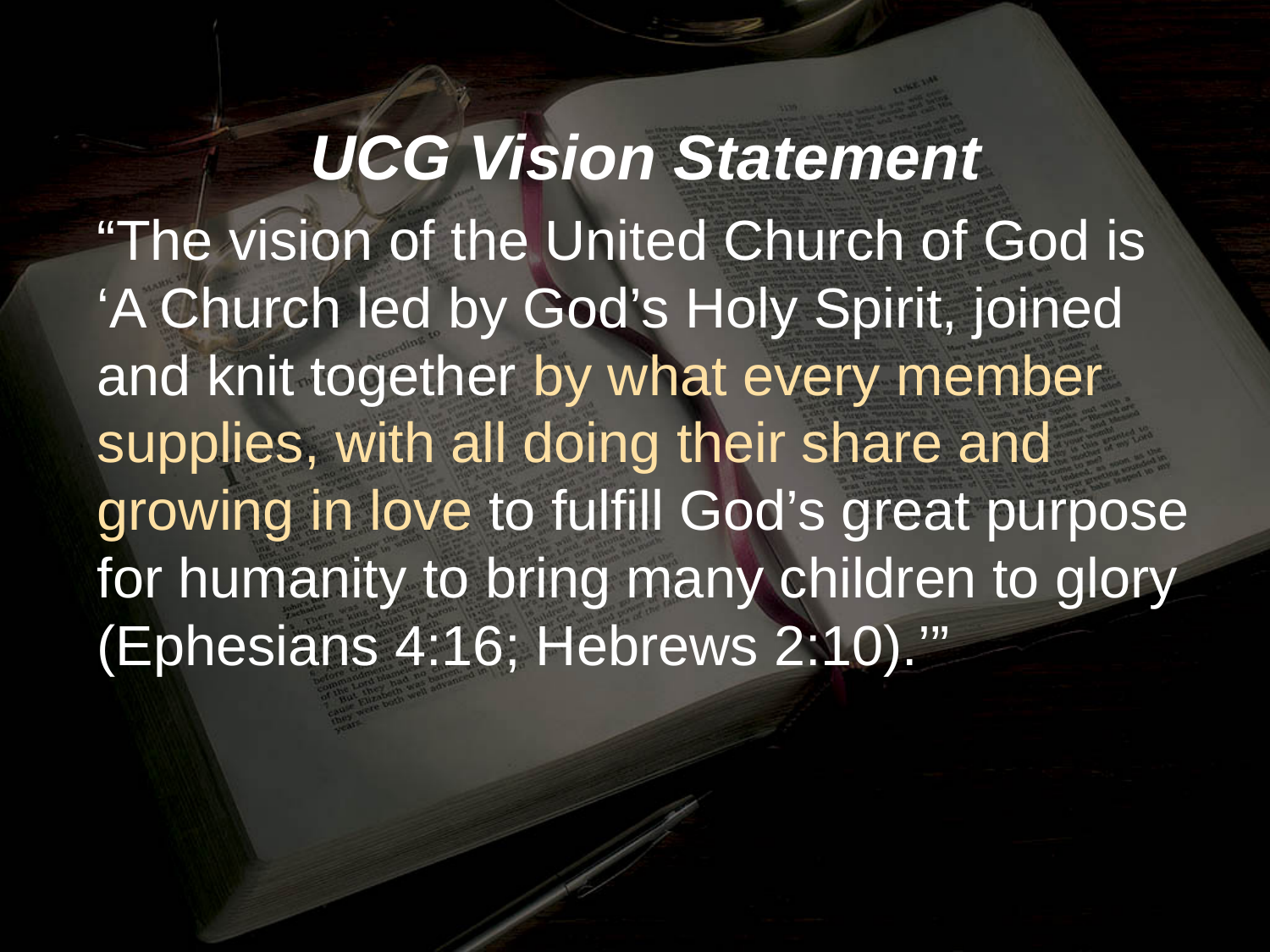

UCG Vision Statement
“The vision of the United Church of God is ‘A Church led by God’s Holy Spirit, joined and knit together by what every member supplies, with all doing their share and growing in love to fulfill God’s great purpose for humanity to bring many children to glory (Ephesians 4:16; Hebrews 2:10).’”